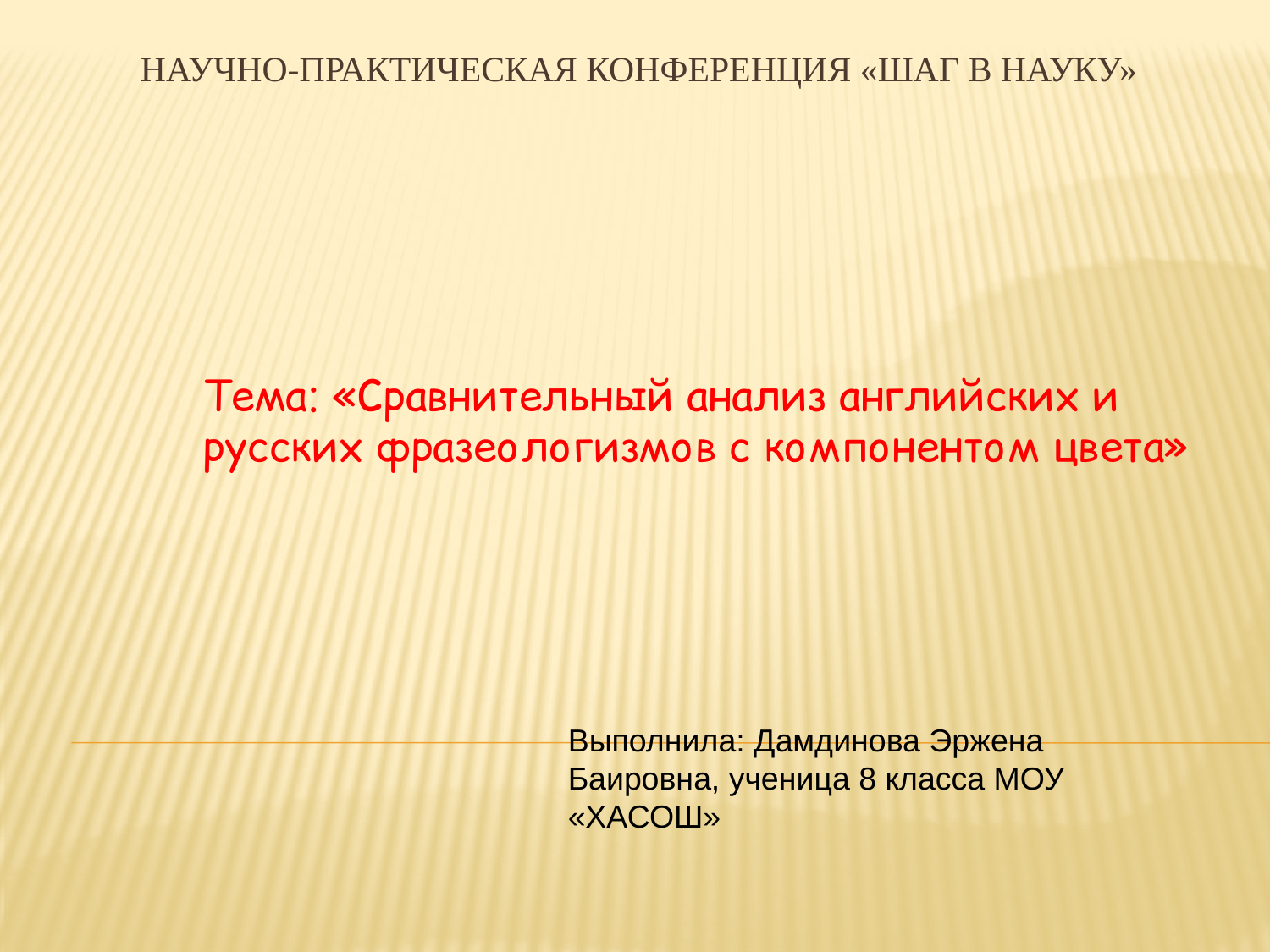

# Научно-практическая конференция «Шаг в науку»
Тема: «Сравнительный анализ английских и русских фразеологизмов с компонентом цвета»
Выполнила: Дамдинова Эржена Баировна, ученица 8 класса МОУ «ХАСОШ»